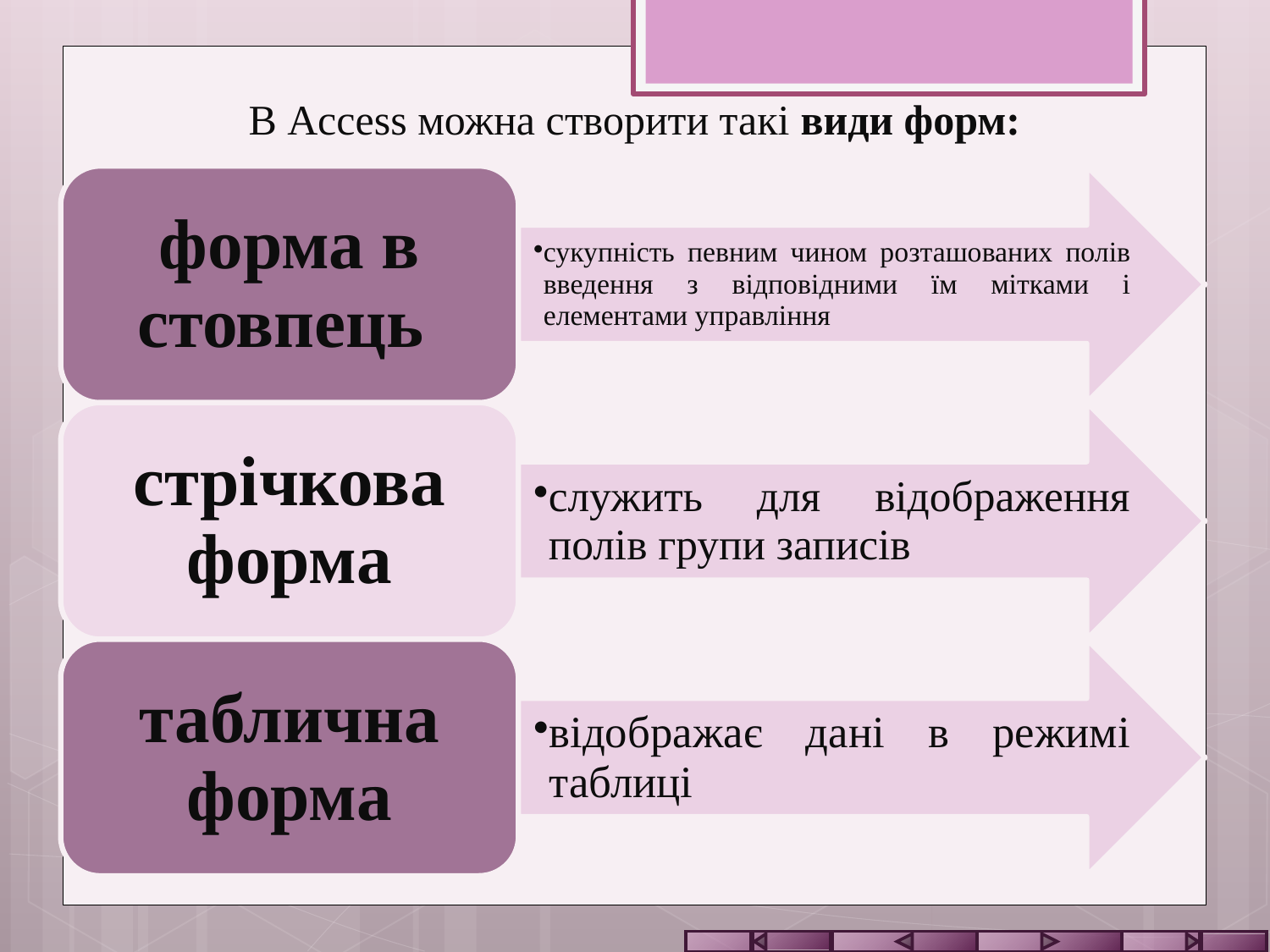

В Access можна створити такі види форм:

форма в стовпець
сукупність певним чином розташованих полів введення з відповідними їм мітками і елементами управління
стрічкова форма
служить для відображення полів групи записів
таблична форма
відображає дані в режимі таблиці